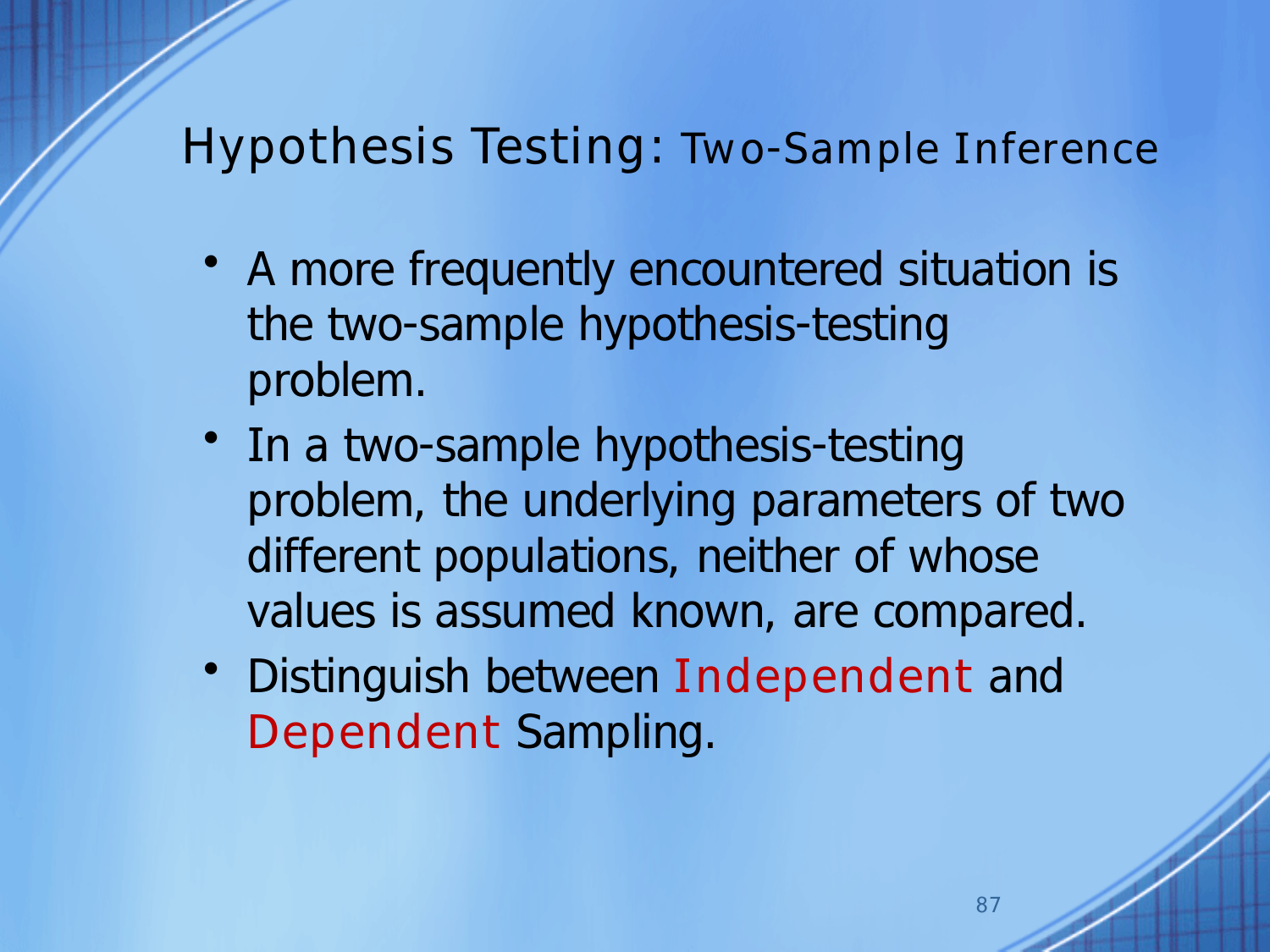

# Hypothesis Testing: Two-Sample Inference
A more frequently encountered situation is the two-sample hypothesis-testing problem.
In a two-sample hypothesis-testing problem, the underlying parameters of two different populations, neither of whose values is assumed known, are compared.
Distinguish between Independent and Dependent Sampling.

87